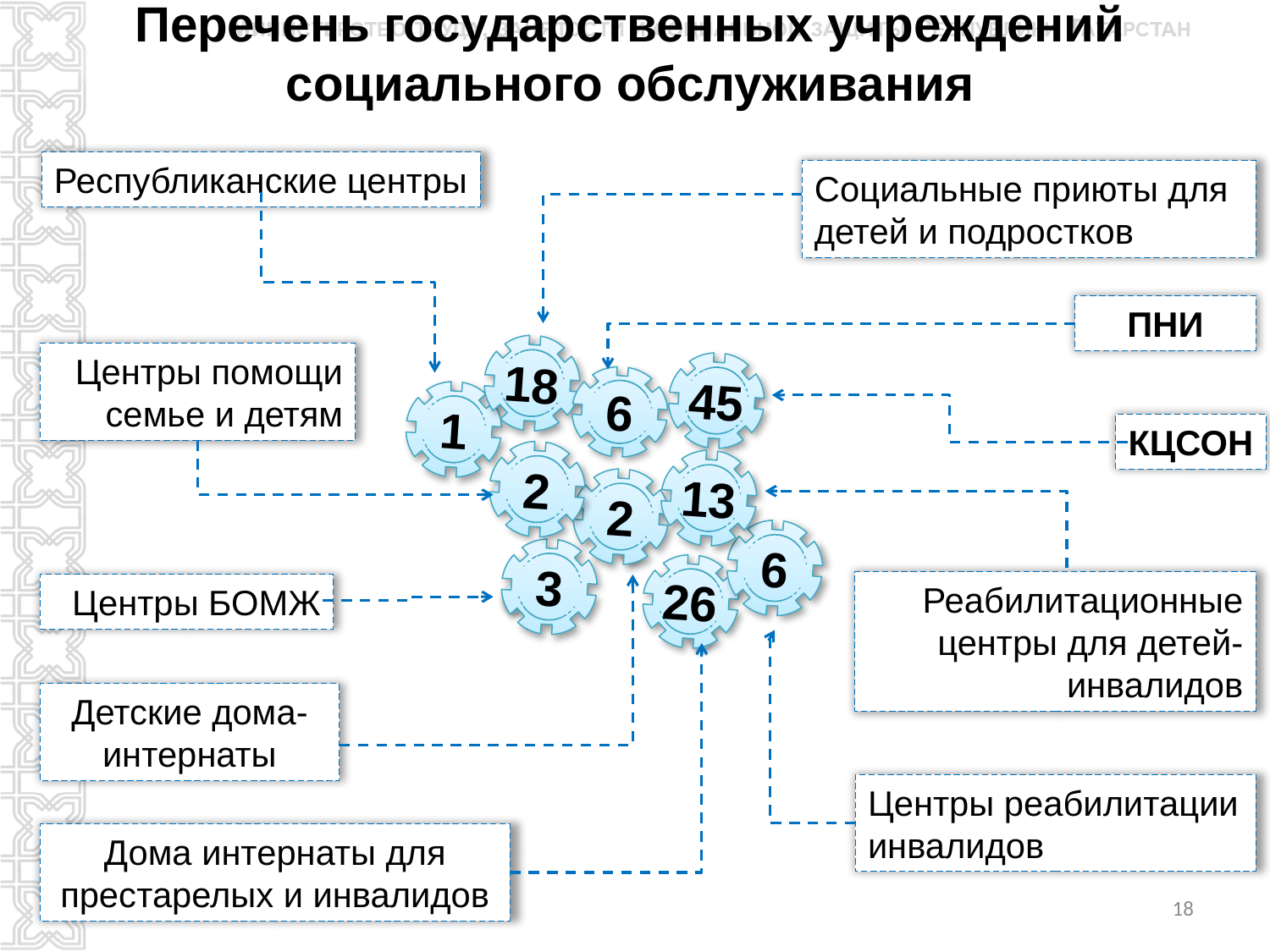

Перечень государственных учреждений социального обслуживания
Республиканские центры
Социальные приюты для детей и подростков
ПНИ
18

Центры помощи семье и детям
45

6

1

КЦСОН
2

13

2

6

3

26

Реабилитационные центры для детей-инвалидов
Центры БОМЖ
Детские дома-интернаты
Центры реабилитации инвалидов
Дома интернаты для престарелых и инвалидов
18